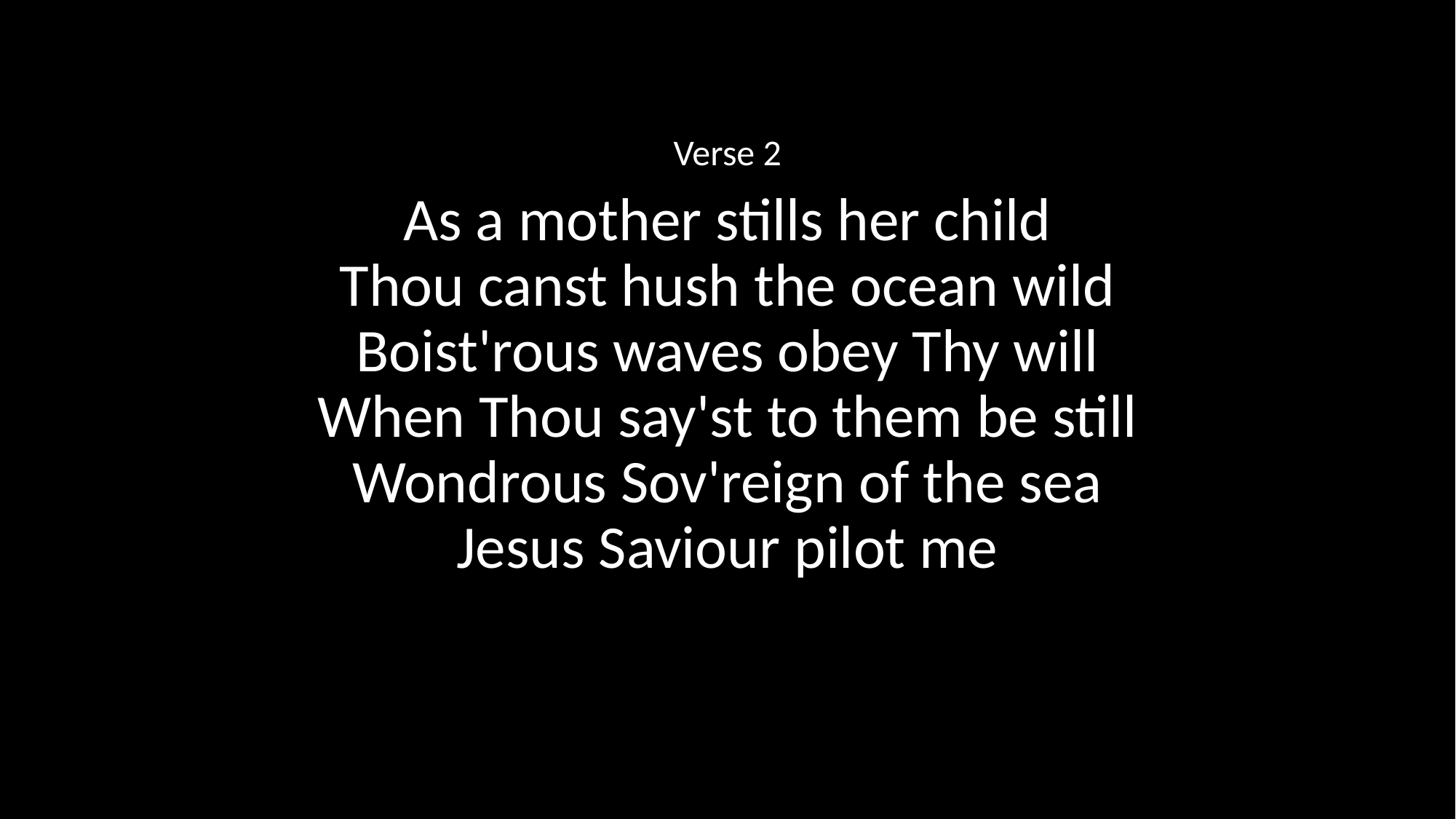

Verse 2
As a mother stills her child
Thou canst hush the ocean wild
Boist'rous waves obey Thy will
When Thou say'st to them be still
Wondrous Sov'reign of the sea
Jesus Saviour pilot me